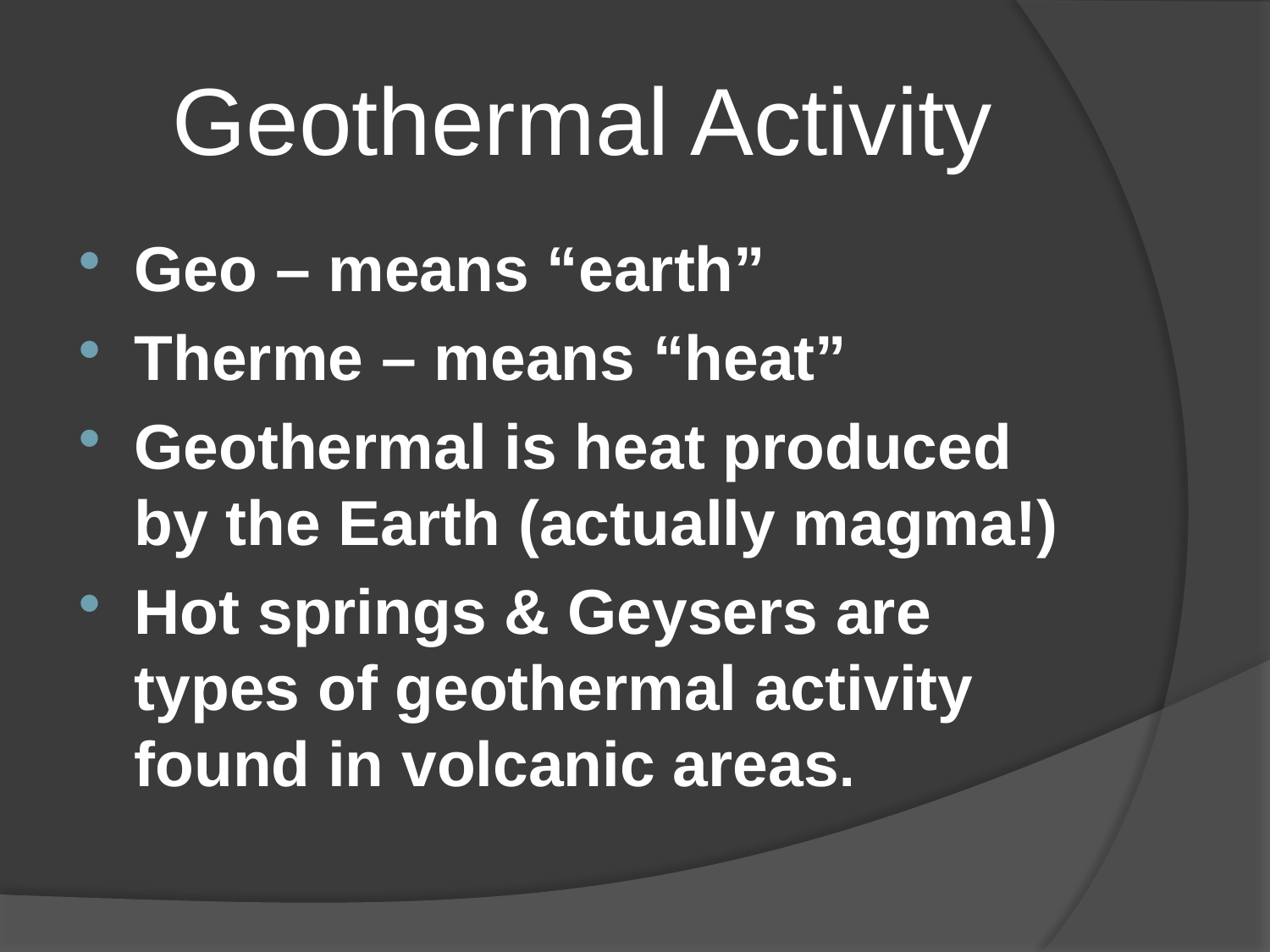

# Geothermal Activity
Geo – means “earth”
Therme – means “heat”
Geothermal is heat produced by the Earth (actually magma!)
Hot springs & Geysers are types of geothermal activity found in volcanic areas.